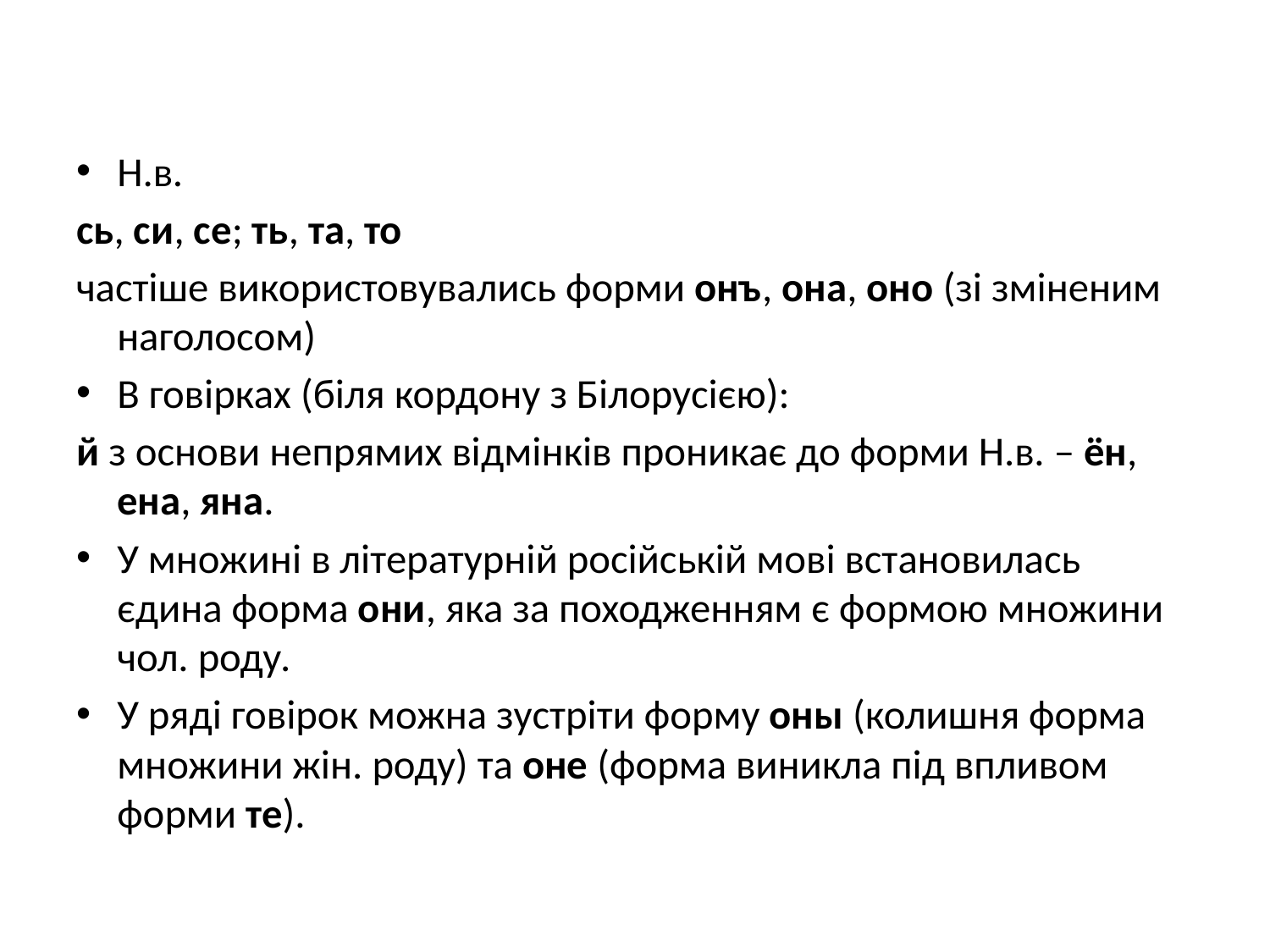

Н.в.
сь, си, се; ть, та, то
частіше використовувались форми онъ, она, оно (зі зміненим наголосом)
В говірках (біля кордону з Білорусією):
й з основи непрямих відмінків проникає до форми Н.в. – ён, ена, яна.
У множині в літературній російській мові встановилась єдина форма они, яка за походженням є формою множини чол. роду.
У ряді говірок можна зустріти форму оны (колишня форма множини жін. роду) та оне (форма виникла під впливом форми те).